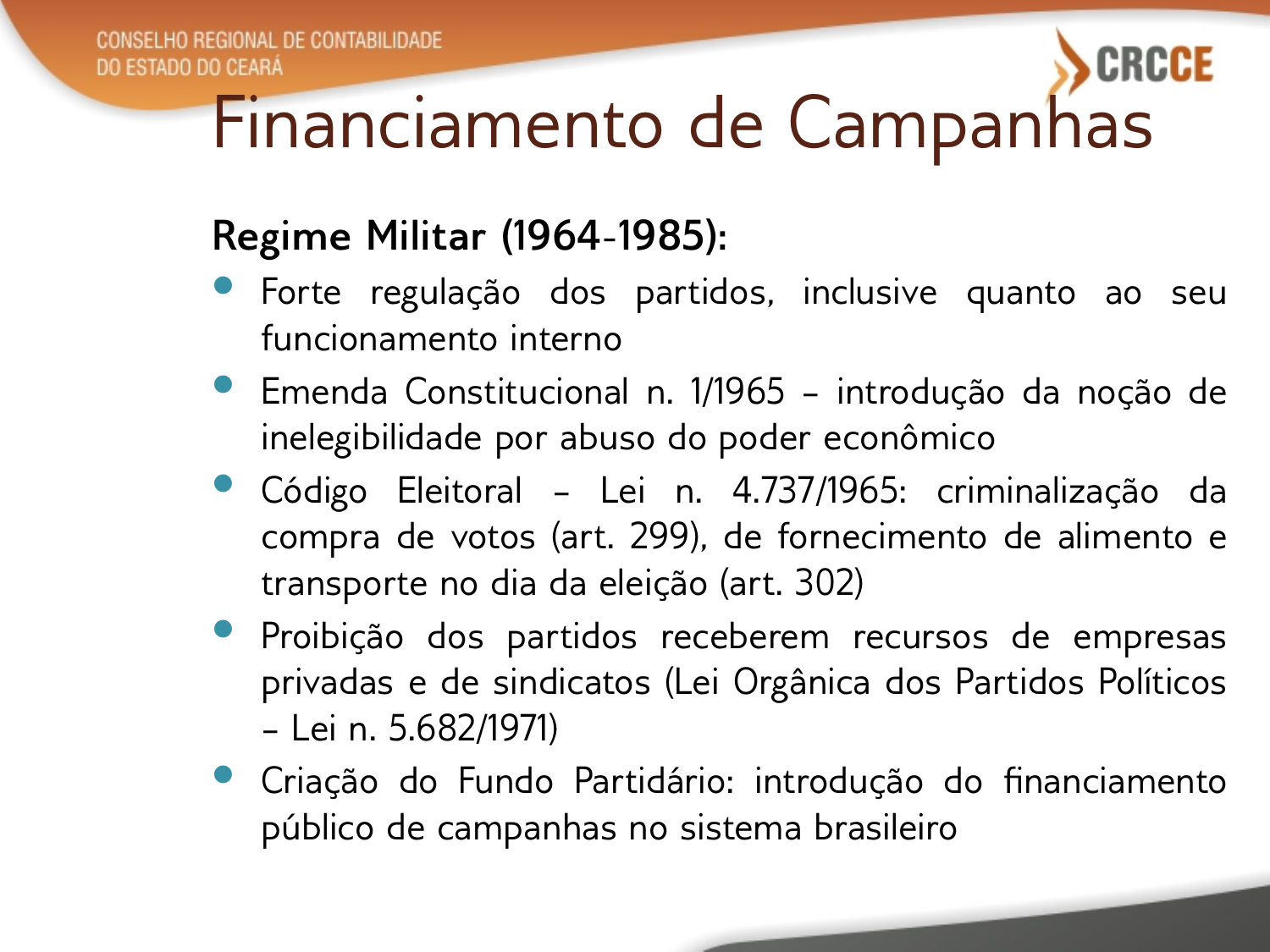

# Financiamento de Campanhas
Regime Militar (1964-1985):
Forte regulação dos partidos, inclusive quanto ao seu funcionamento interno
Emenda Constitucional n. 1/1965 – introdução da noção de inelegibilidade por abuso do poder econômico
Código Eleitoral – Lei n. 4.737/1965: criminalização da compra de votos (art. 299), de fornecimento de alimento e transporte no dia da eleição (art. 302)
Proibição dos partidos receberem recursos de empresas privadas e de sindicatos (Lei Orgânica dos Partidos Políticos – Lei n. 5.682/1971)
Criação do Fundo Partidário: introdução do financiamento público de campanhas no sistema brasileiro